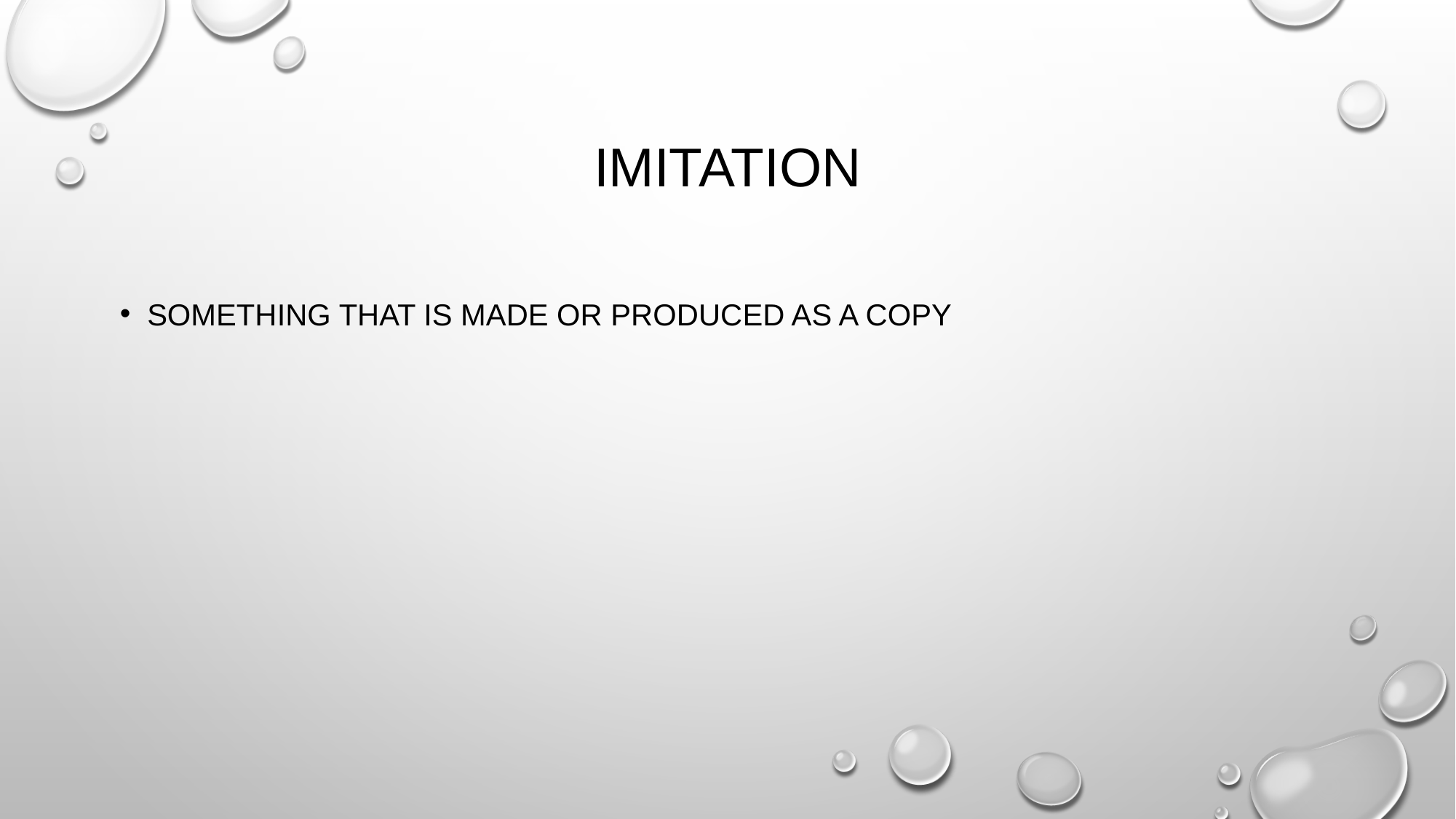

# imitation
something that is made or produced as a copy